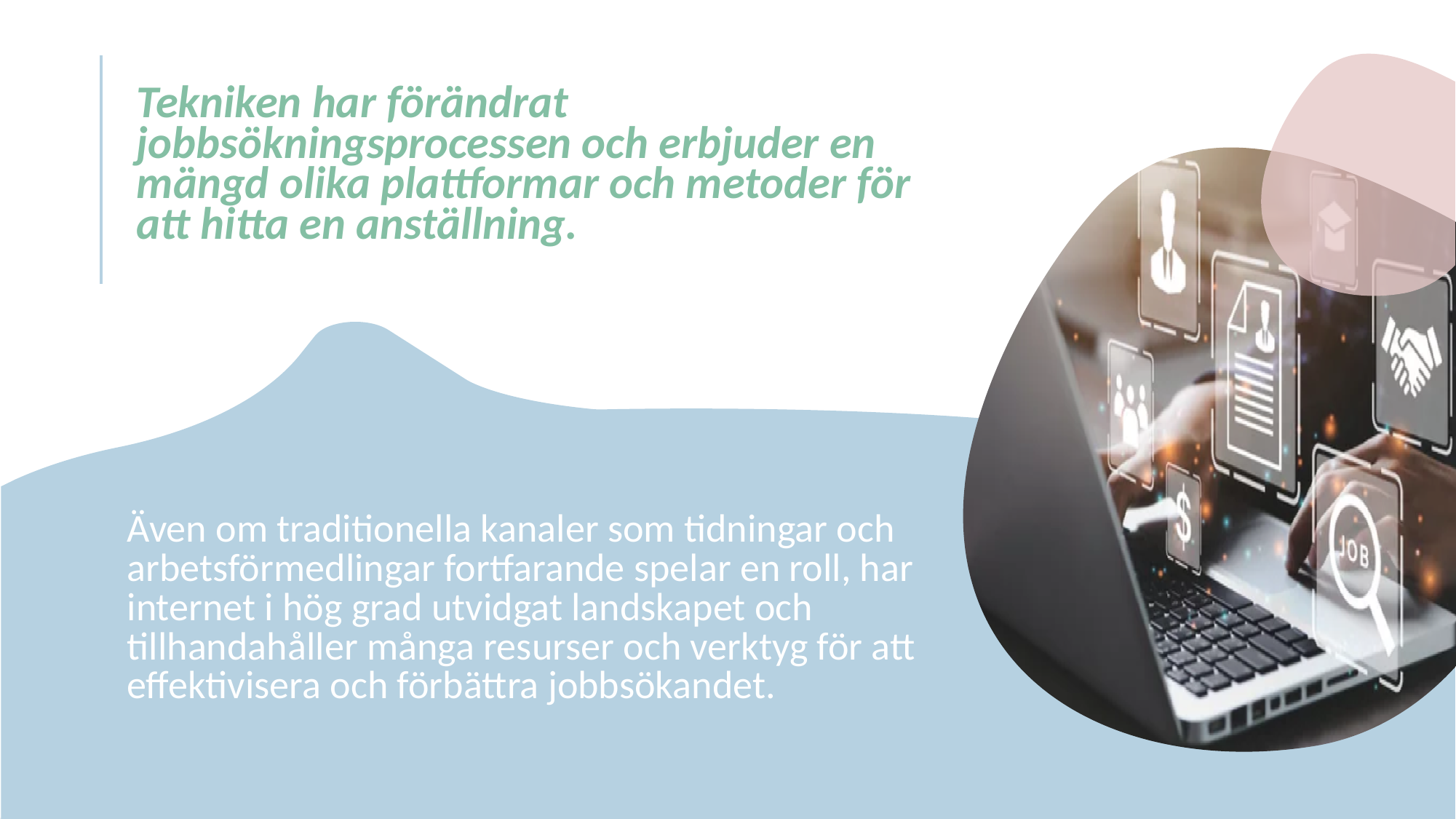

Tekniken har förändrat jobbsökningsprocessen och erbjuder en mängd olika plattformar och metoder för att hitta en anställning.

Även om traditionella kanaler som tidningar och arbetsförmedlingar fortfarande spelar en roll, har internet i hög grad utvidgat landskapet och tillhandahåller många resurser och verktyg för att effektivisera och förbättra jobbsökandet.